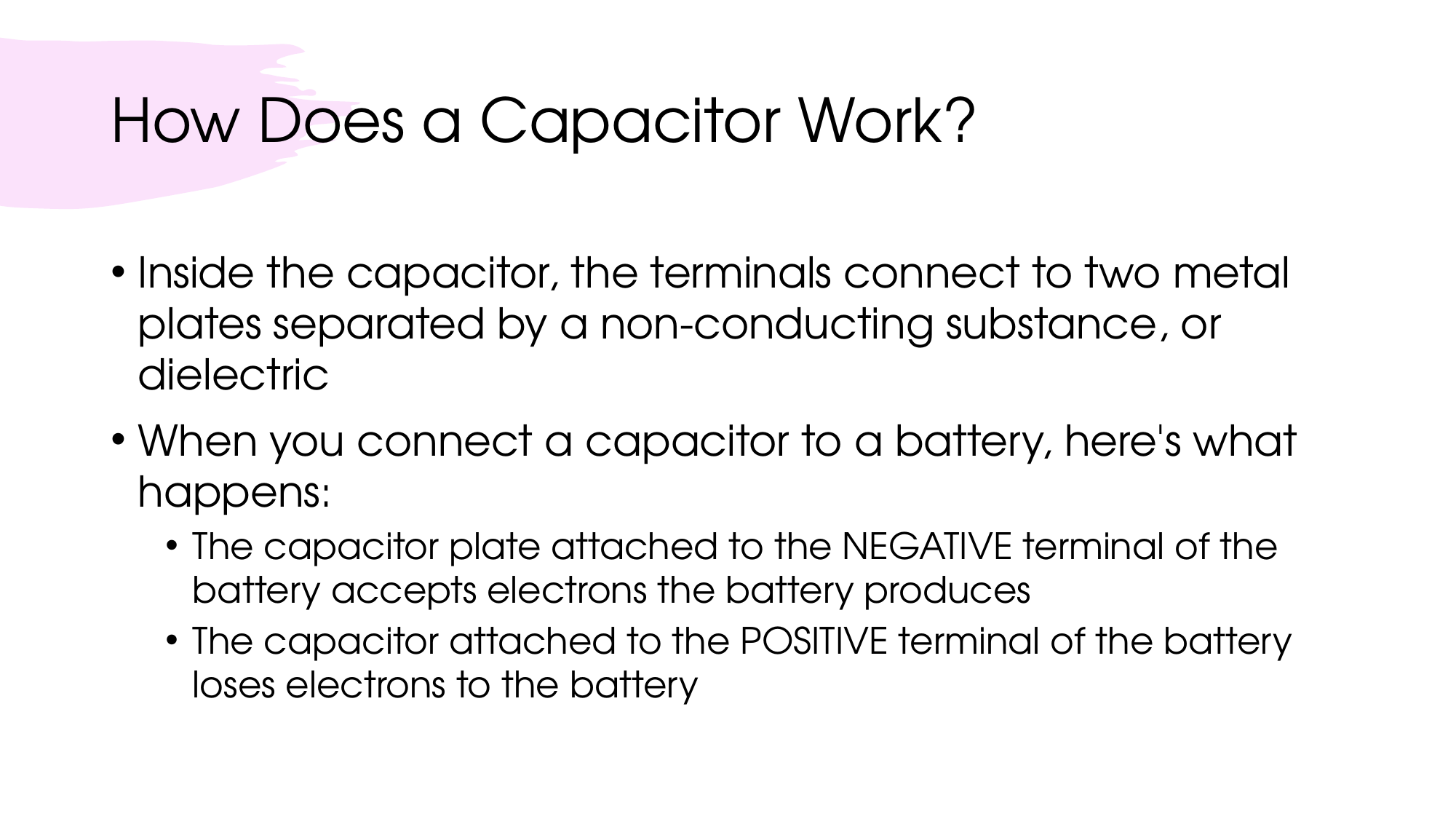

# How Does a Capacitor Work?
Inside the capacitor, the terminals connect to two metal plates separated by a non-conducting substance, or dielectric
When you connect a capacitor to a battery, here's what happens:
The capacitor plate attached to the NEGATIVE terminal of the battery accepts electrons the battery produces
The capacitor attached to the POSITIVE terminal of the battery loses electrons to the battery